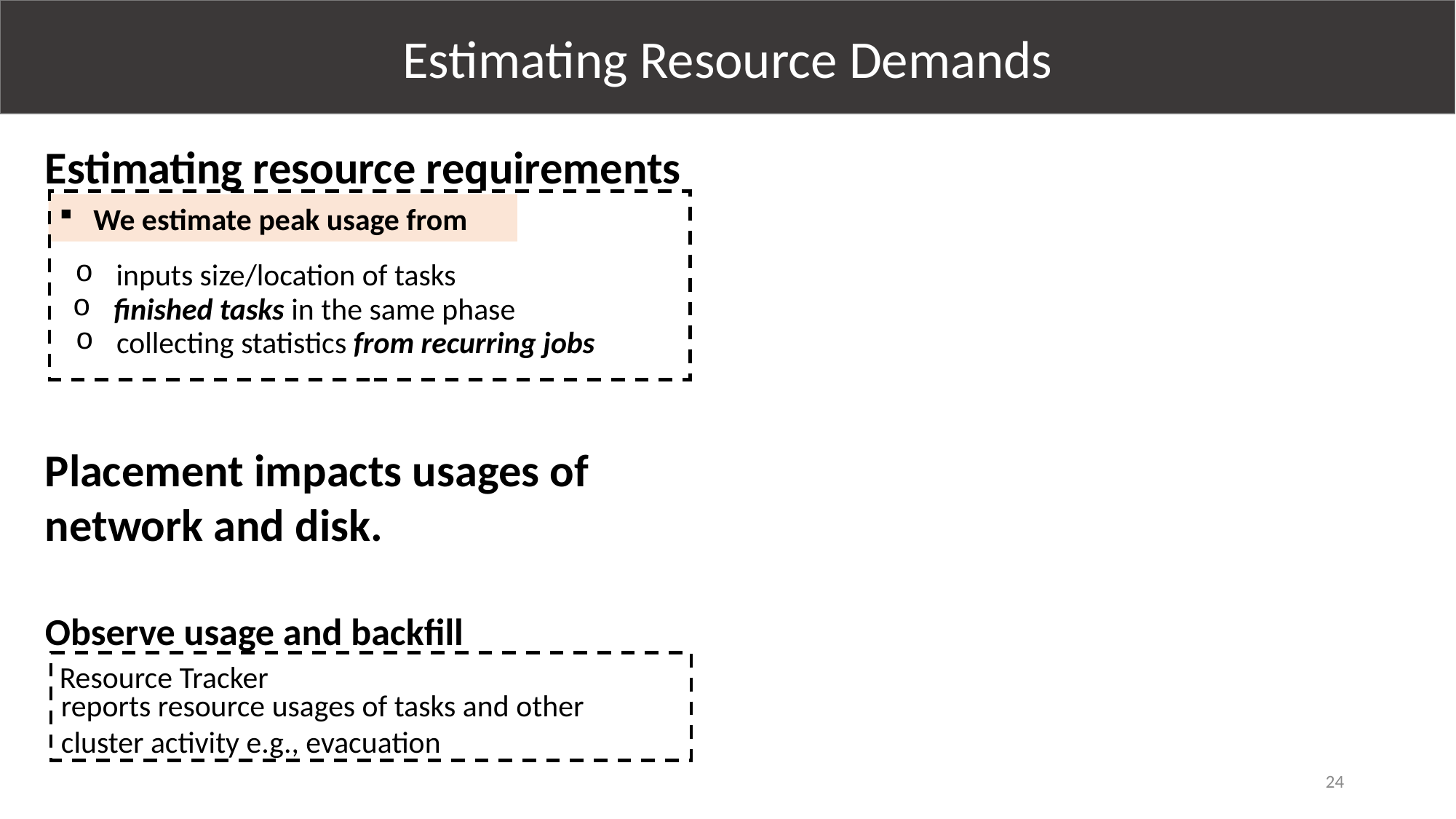

Estimating Resource Demands
Estimating resource requirements

We estimate peak usage from
inputs size/location of tasks
finished tasks in the same phase
collecting statistics from recurring jobs
Placement impacts usages of network and disk.
Observe usage and backfill
Resource Tracker

reports resource usages of tasks and other cluster activity e.g., evacuation
24